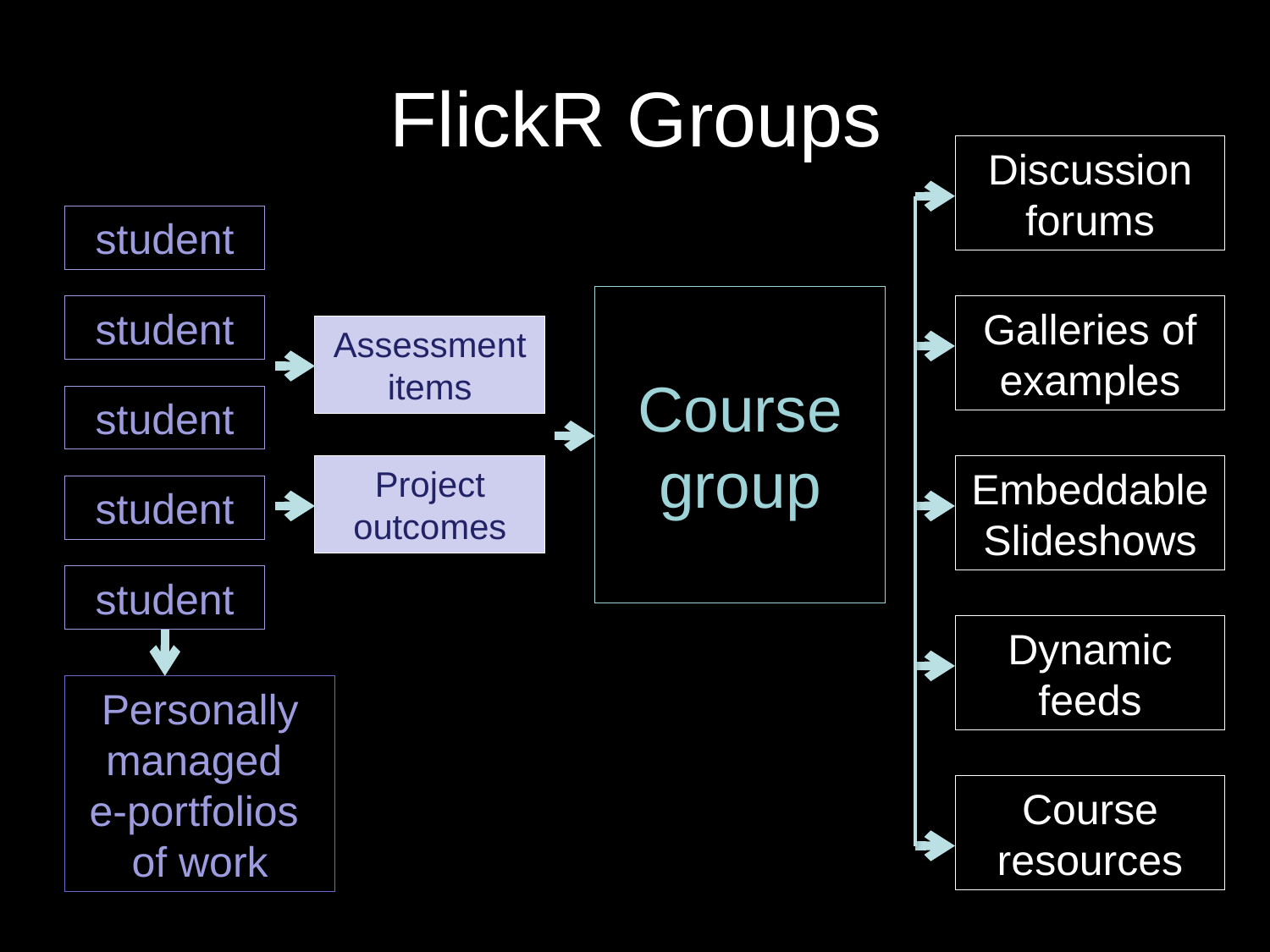

# FlickR Groups
Discussion
forums
student

Course group

student
Galleries of examples
Assessment items
student
Project outcomes
Embeddable Slideshows
student
student
Dynamic feeds
Personally managed
e-portfolios
of work
Course resources